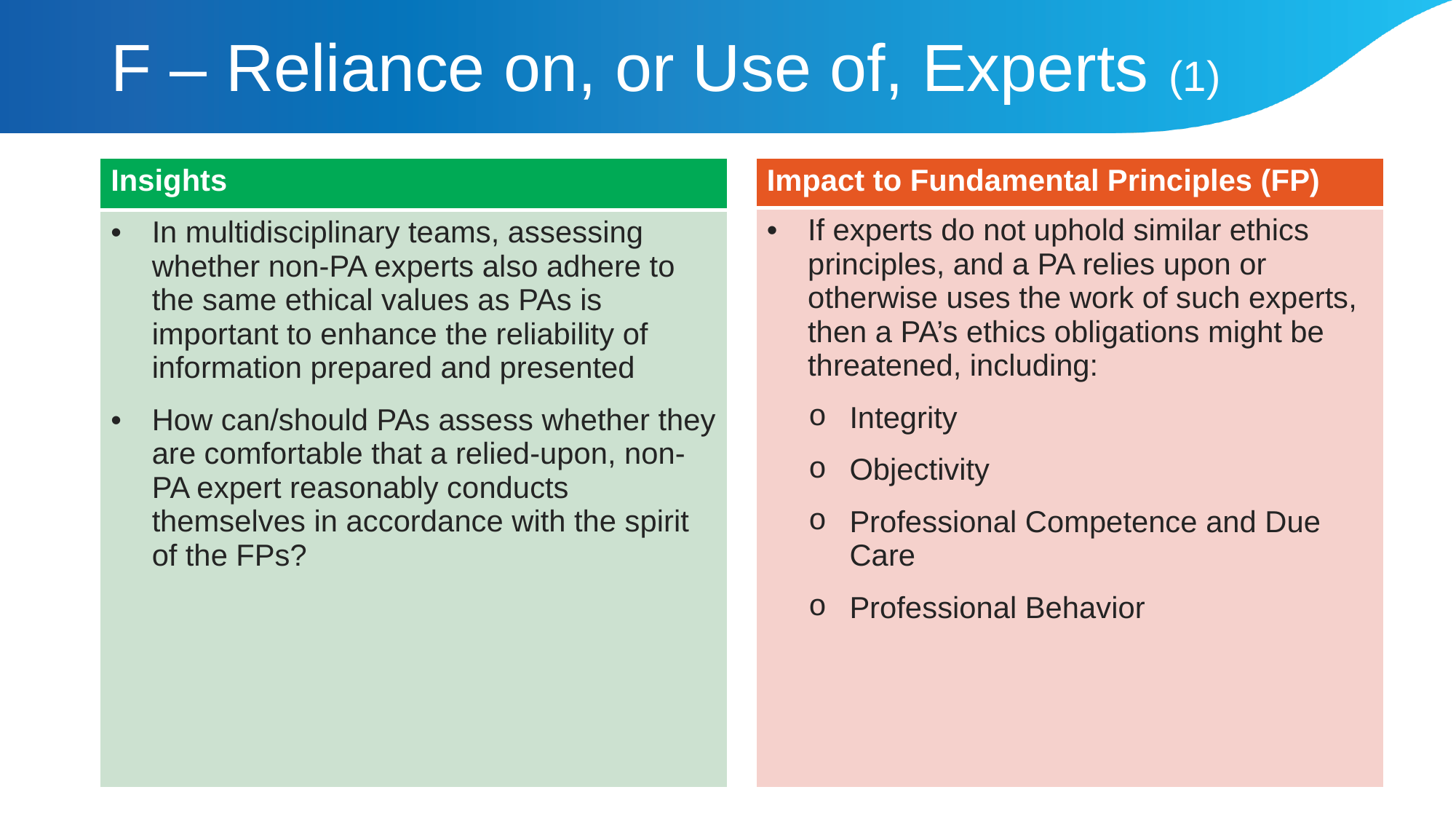

# F – Reliance on, or Use of, Experts (1)
| Insights |
| --- |
| In multidisciplinary teams, assessing whether non-PA experts also adhere to the same ethical values as PAs is important to enhance the reliability of information prepared and presented How can/should PAs assess whether they are comfortable that a relied-upon, non-PA expert reasonably conducts themselves in accordance with the spirit of the FPs? |
| Impact to Fundamental Principles (FP) |
| --- |
| If experts do not uphold similar ethics principles, and a PA relies upon or otherwise uses the work of such experts, then a PA’s ethics obligations might be threatened, including: Integrity Objectivity Professional Competence and Due Care Professional Behavior |